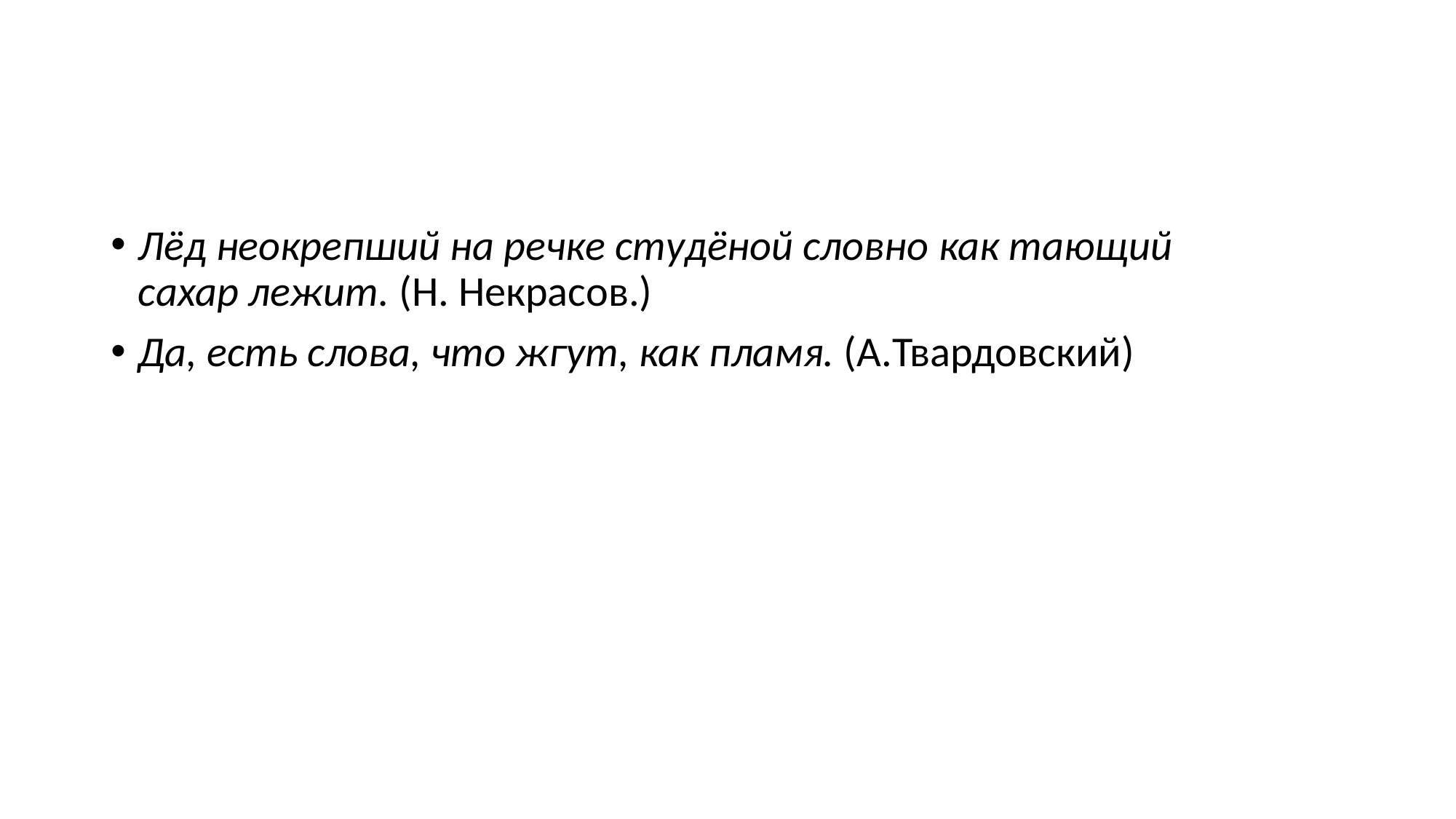

#
Лёд неокрепший на речке студёной словно как тающий сахар лежит. (Н. Некрасов.)
Да, есть слова, что жгут, как пламя. (А.Твардовский)